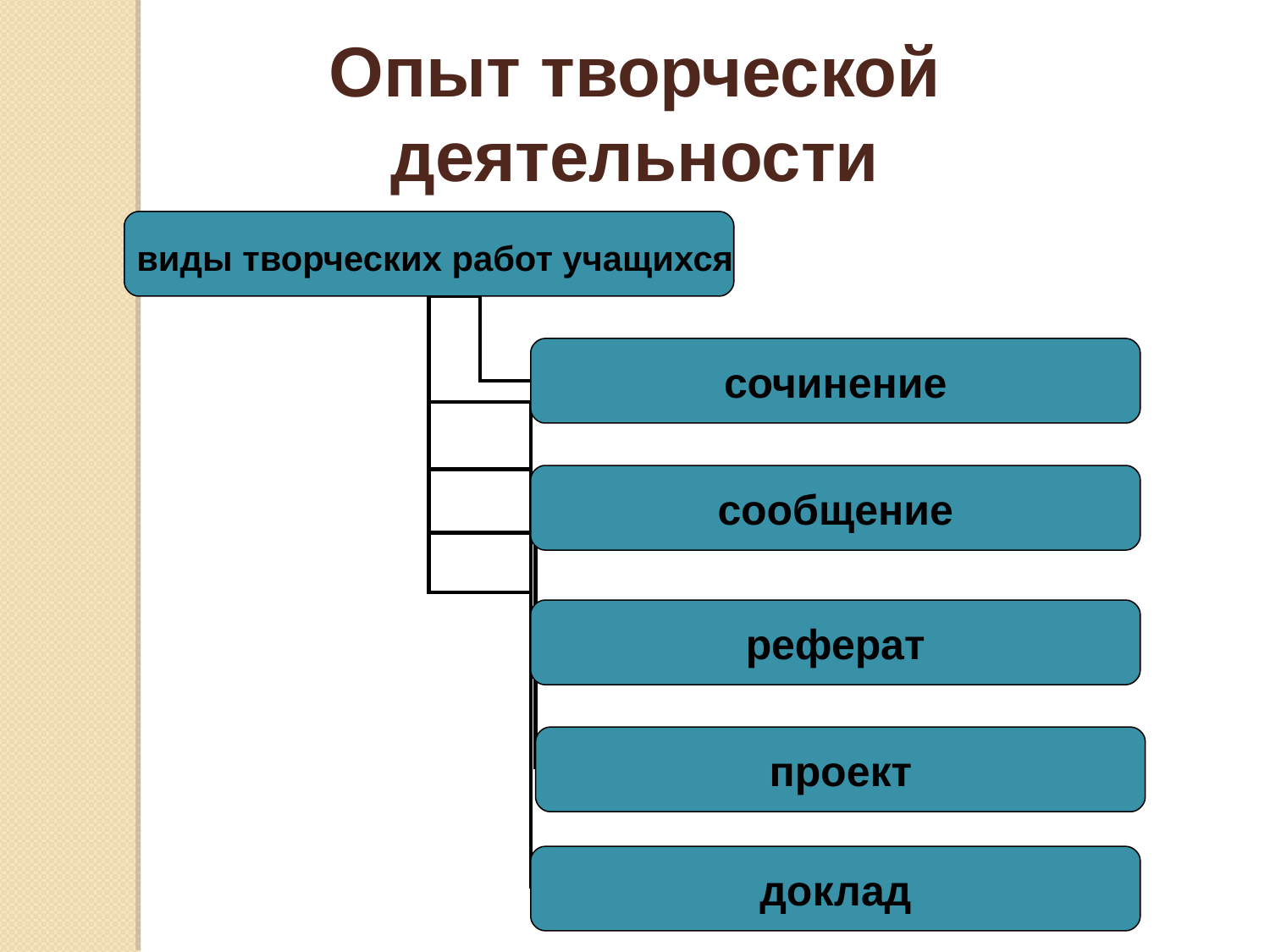

Опыт творческой деятельности
 виды творческих работ учащихся
сочинение
сообщение
реферат
проект
доклад